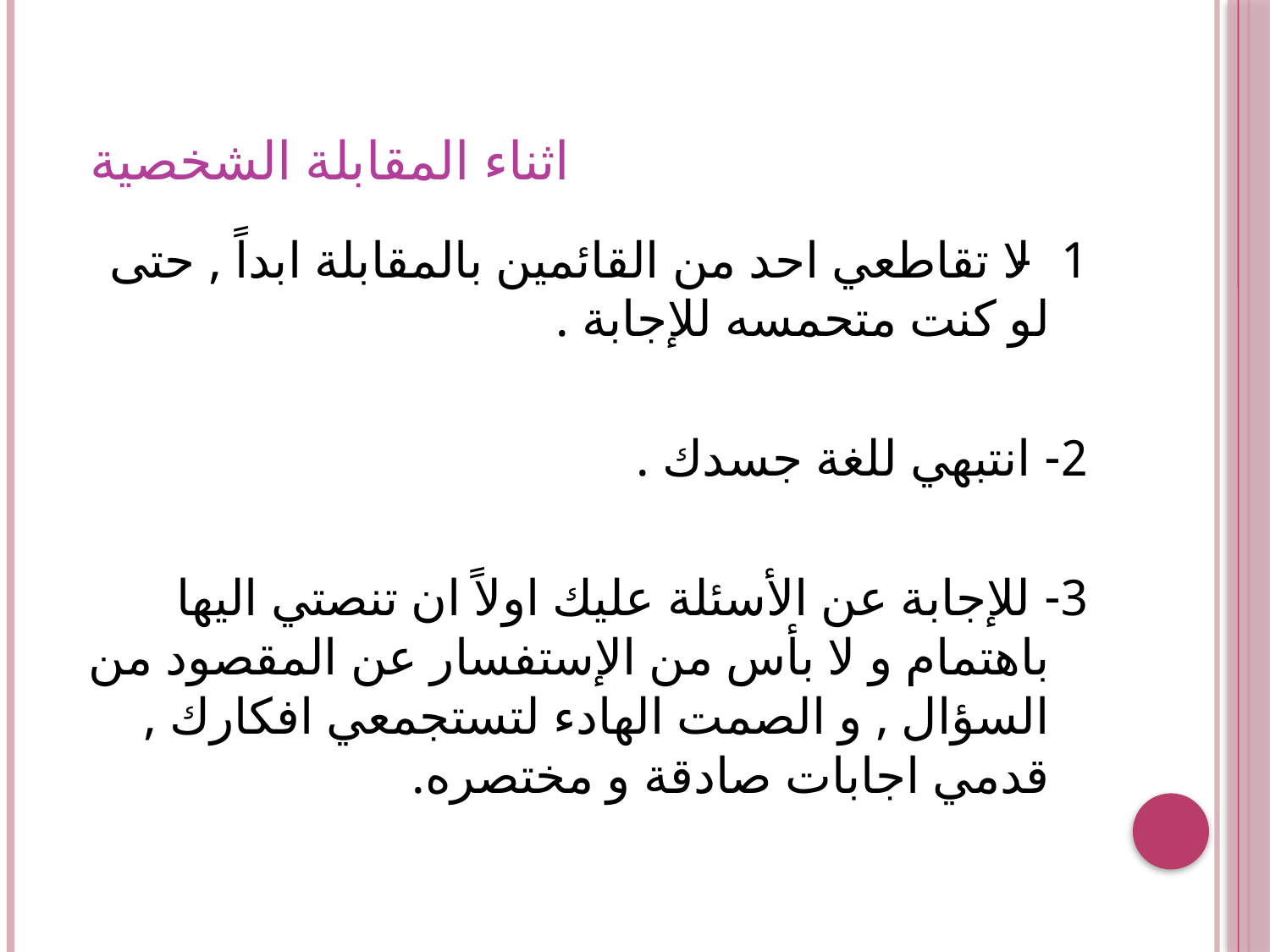

# اثناء المقابلة الشخصية
1- لا تقاطعي احد من القائمين بالمقابلة ابداً , حتى لو كنت متحمسه للإجابة .

2- انتبهي للغة جسدك .

3- للإجابة عن الأسئلة عليك اولاً ان تنصتي اليها باهتمام و لا بأس من الإستفسار عن المقصود من السؤال , و الصمت الهادء لتستجمعي افكارك , قدمي اجابات صادقة و مختصره.